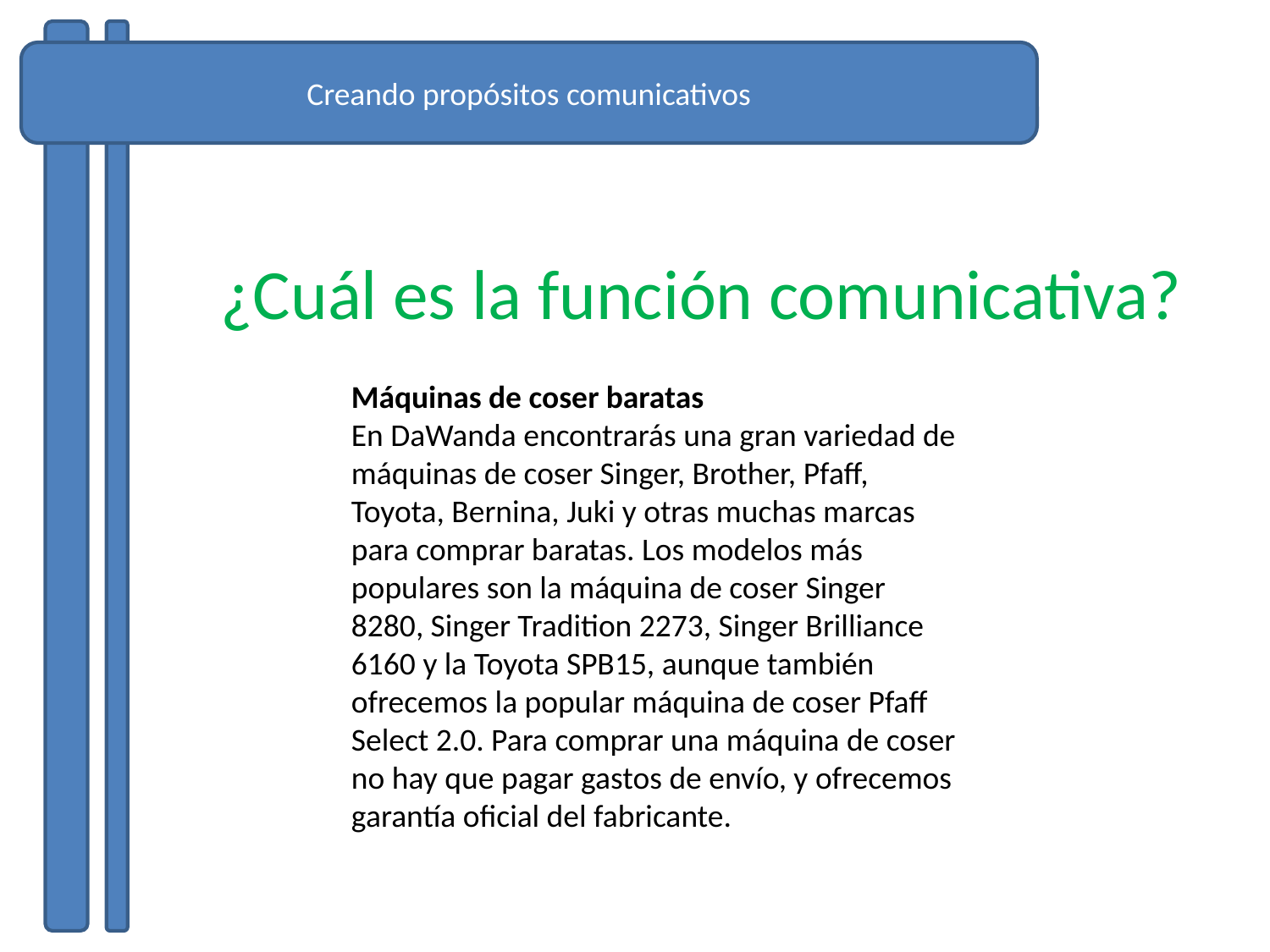

Creando propósitos comunicativos
# ¿Cuál es la función comunicativa?
Máquinas de coser baratas
En DaWanda encontrarás una gran variedad de máquinas de coser Singer, Brother, Pfaff, Toyota, Bernina, Juki y otras muchas marcas para comprar baratas. Los modelos más populares son la máquina de coser Singer 8280, Singer Tradition 2273, Singer Brilliance 6160 y la Toyota SPB15, aunque también ofrecemos la popular máquina de coser Pfaff Select 2.0. Para comprar una máquina de coser no hay que pagar gastos de envío, y ofrecemos garantía oficial del fabricante.